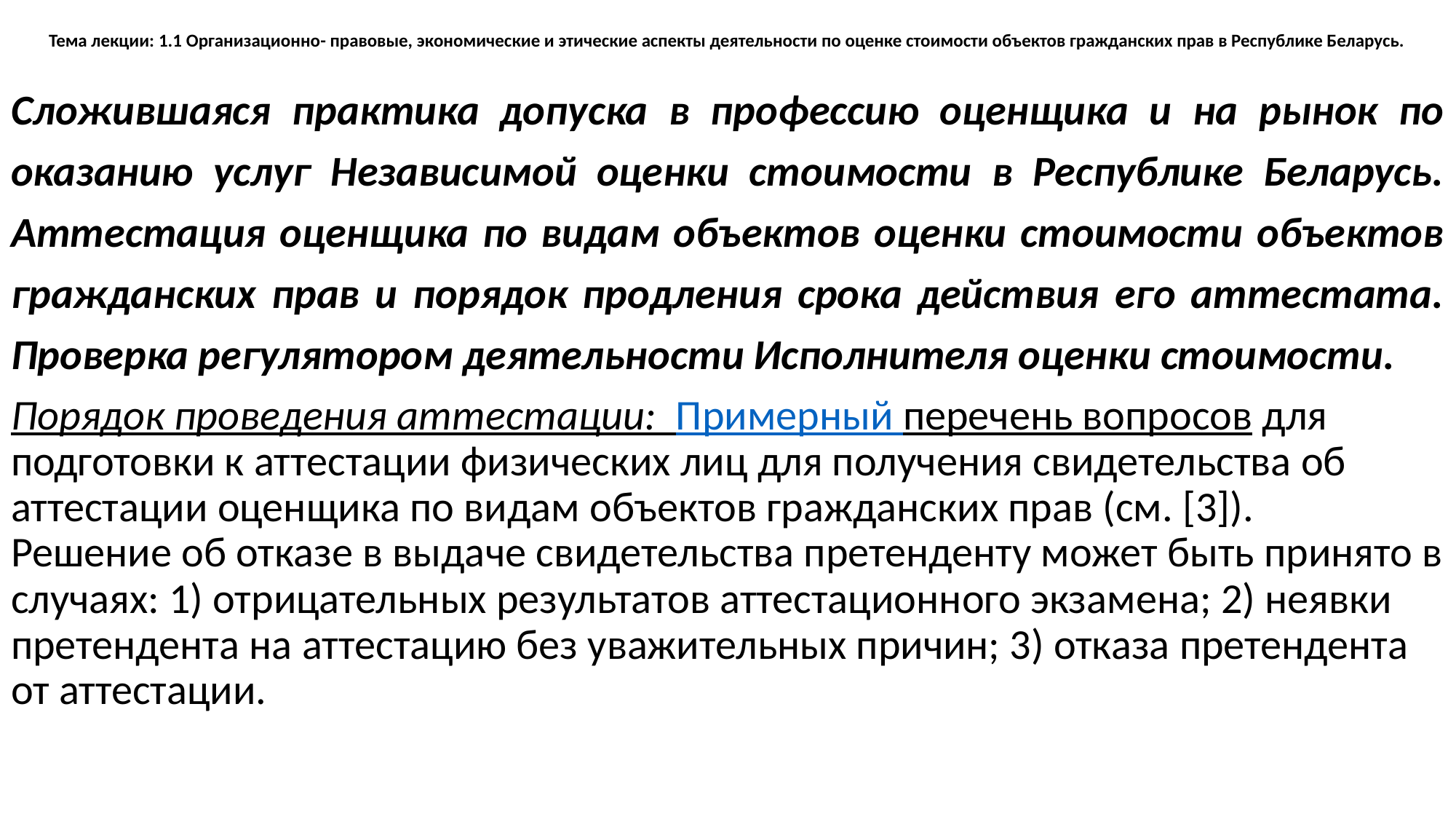

# Тема лекции: 1.1 Организационно- правовые, экономические и этические аспекты деятельности по оценке стоимости объектов гражданских прав в Республике Беларусь.
Сложившаяся практика допуска в профессию оценщика и на рынок по оказанию услуг Независимой оценки стоимости в Республике Беларусь. Аттестация оценщика по видам объектов оценки стоимости объектов гражданских прав и порядок продления срока действия его аттестата. Проверка регулятором деятельности Исполнителя оценки стоимости.
Порядок проведения аттестации:  Примерный перечень вопросов для подготовки к аттестации физических лиц для получения свидетельства об аттестации оценщика по видам объектов гражданских прав (см. [3]).
Решение об отказе в выдаче свидетельства претенденту может быть принято в случаях: 1) отрицательных результатов аттестационного экзамена; 2) неявки претендента на аттестацию без уважительных причин; 3) отказа претендента от аттестации.